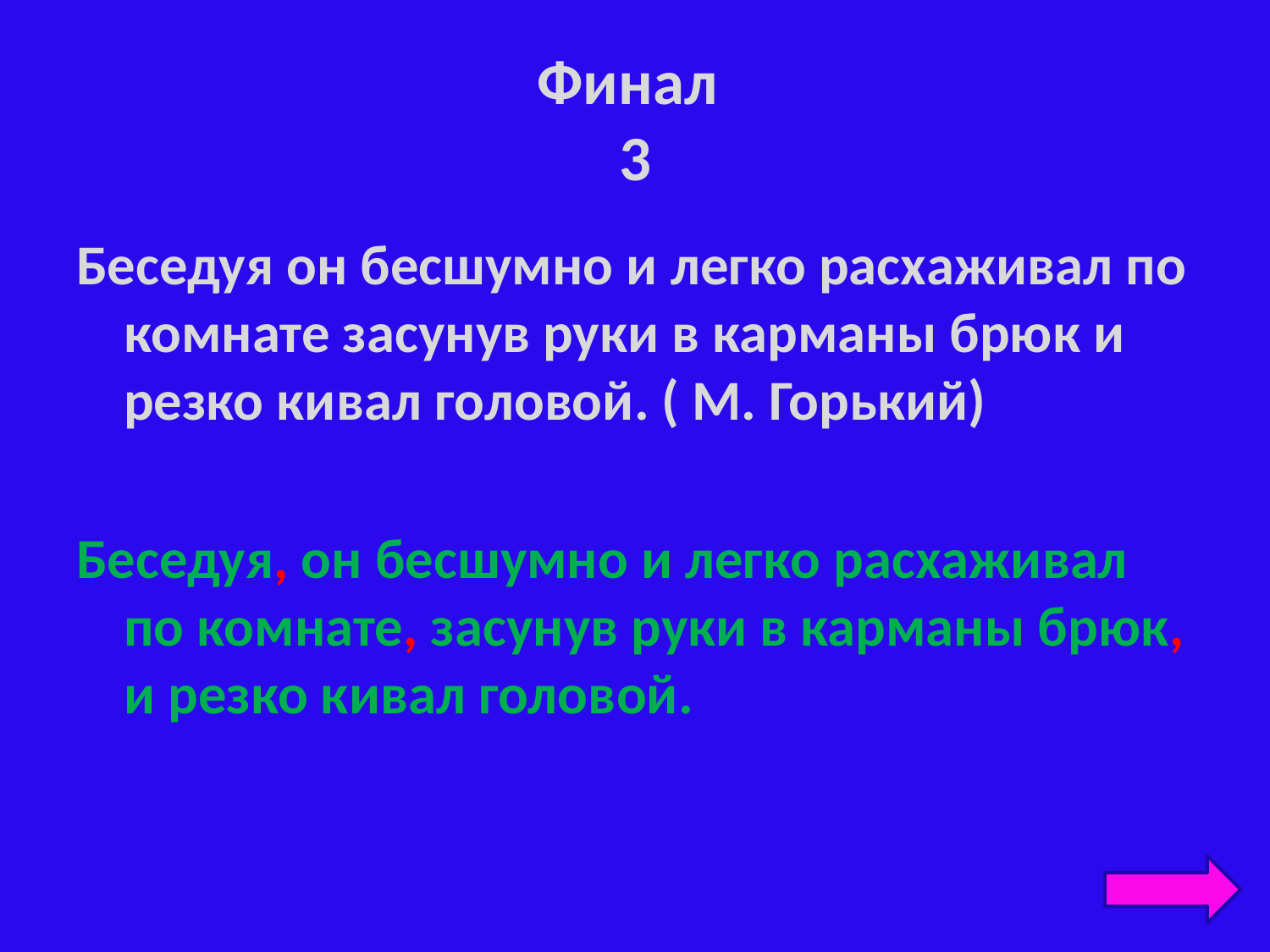

# Финал 3
Беседуя он бесшумно и легко расхаживал по комнате засунув руки в карманы брюк и резко кивал головой. ( М. Горький)

Беседуя, он бесшумно и легко расхаживал по комнате, засунув руки в карманы брюк, и резко кивал головой.